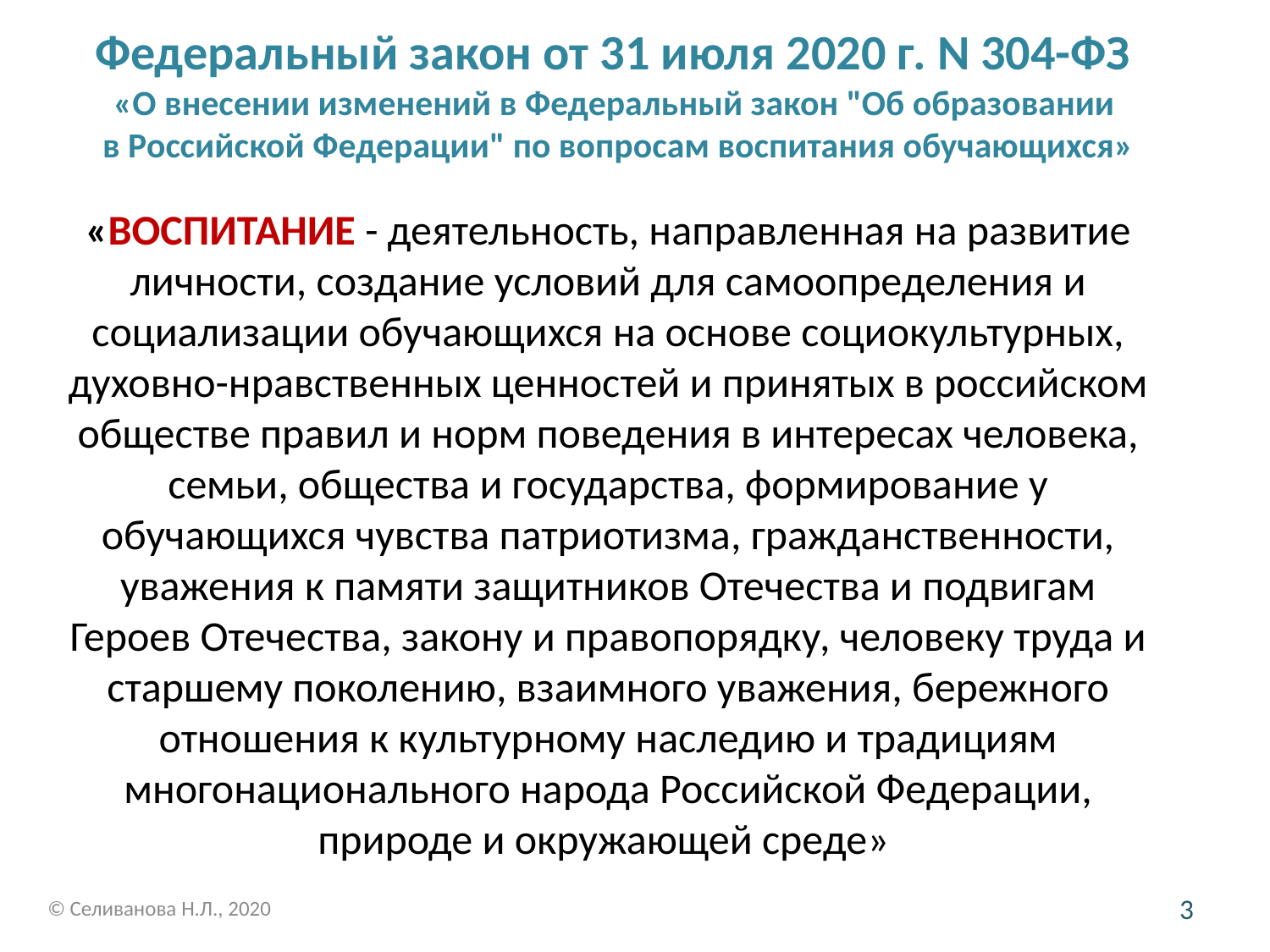

Федеральный закон от 31 июля 2020 г. N 304-ФЗ
«О внесении изменений в Федеральный закон "Об образовании
в Российской Федерации" по вопросам воспитания обучающихся»

«ВОСПИТАНИЕ - деятельность, направленная на развитие личности, создание условий для самоопределения и социализации обучающихся на основе социокультурных, духовно-нравственных ценностей и принятых в российском обществе правил и норм поведения в интересах человека, семьи, общества и государства, формирование у обучающихся чувства патриотизма, гражданственности, уважения к памяти защитников Отечества и подвигам Героев Отечества, закону и правопорядку, человеку труда и старшему поколению, взаимного уважения, бережного отношения к культурному наследию и традициям многонационального народа Российской Федерации, природе и окружающей среде»
© Селиванова Н.Л., 2020
3